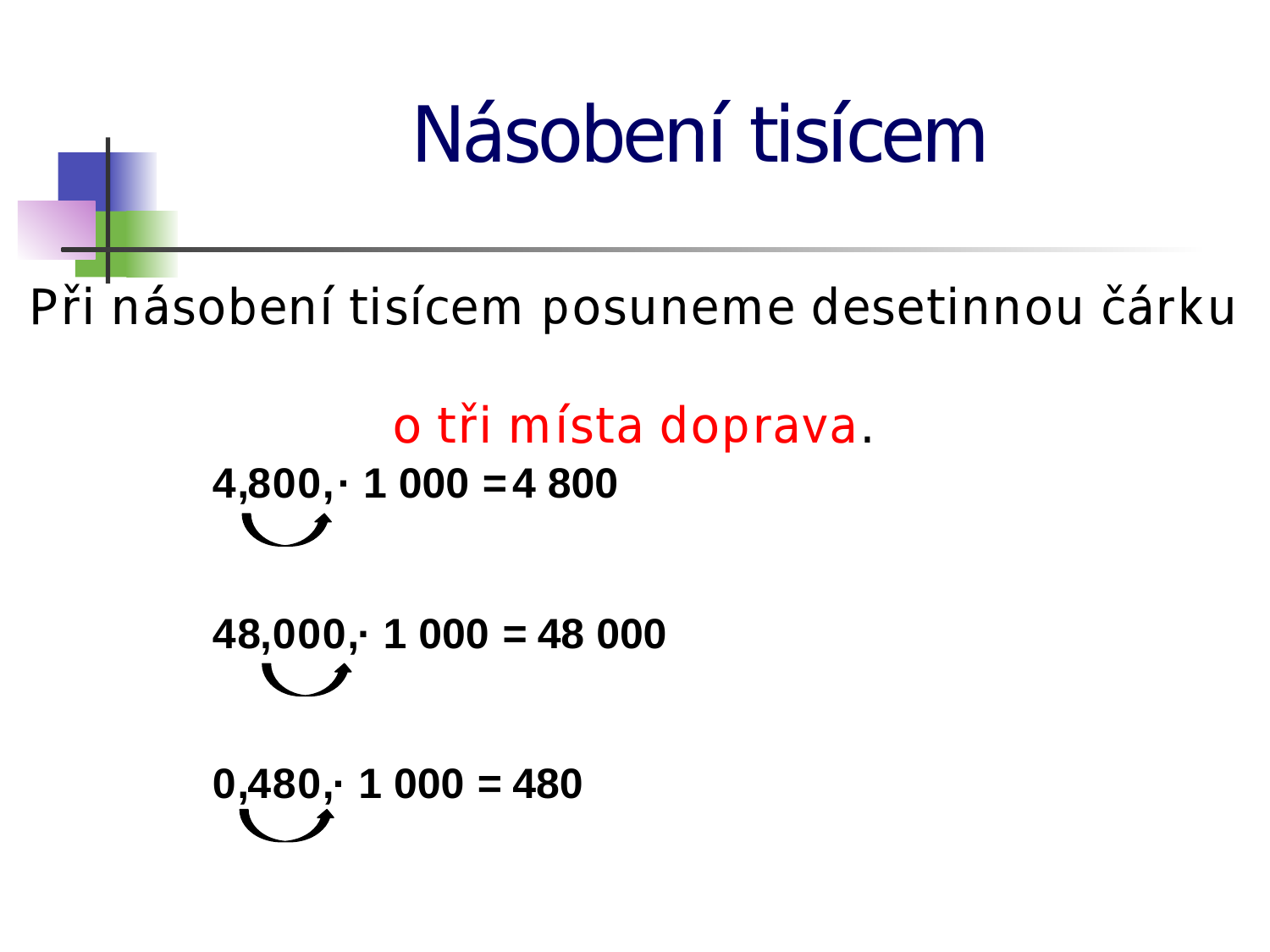

# Násobení tisícem
Při násobení tisícem posuneme desetinnou čárku
o tři místa doprava.
0
4
,
8
0
,
· 1 000
=
4 800

4
8
,
,
· 1 000
=
48 000
0
0
0

0
4
· 1 000
=
,
8
0
,
480